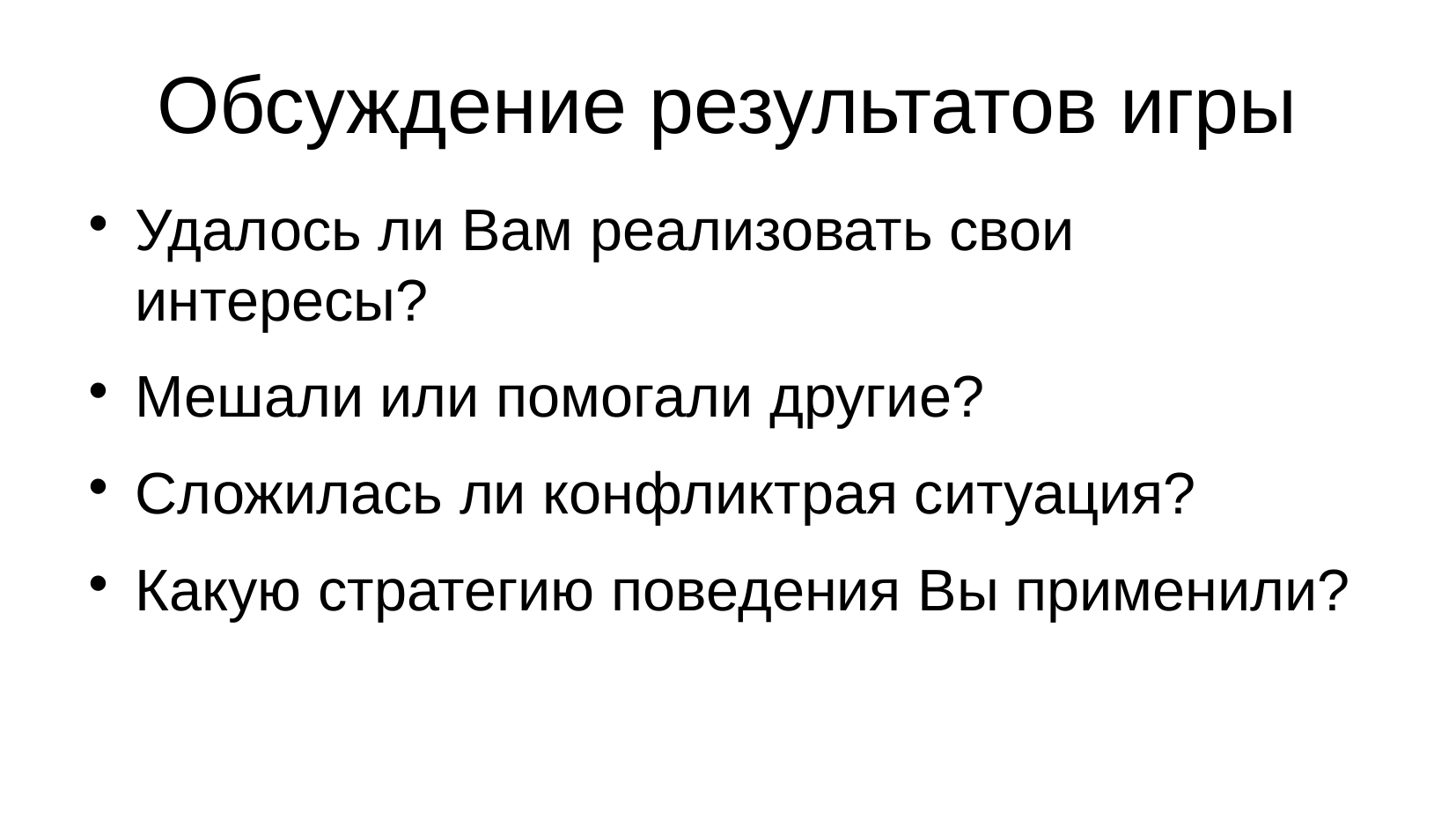

# Обсуждение результатов игры
Удалось ли Вам реализовать свои интересы?
Мешали или помогали другие?
Сложилась ли конфликтрая ситуация?
Какую стратегию поведения Вы применили?